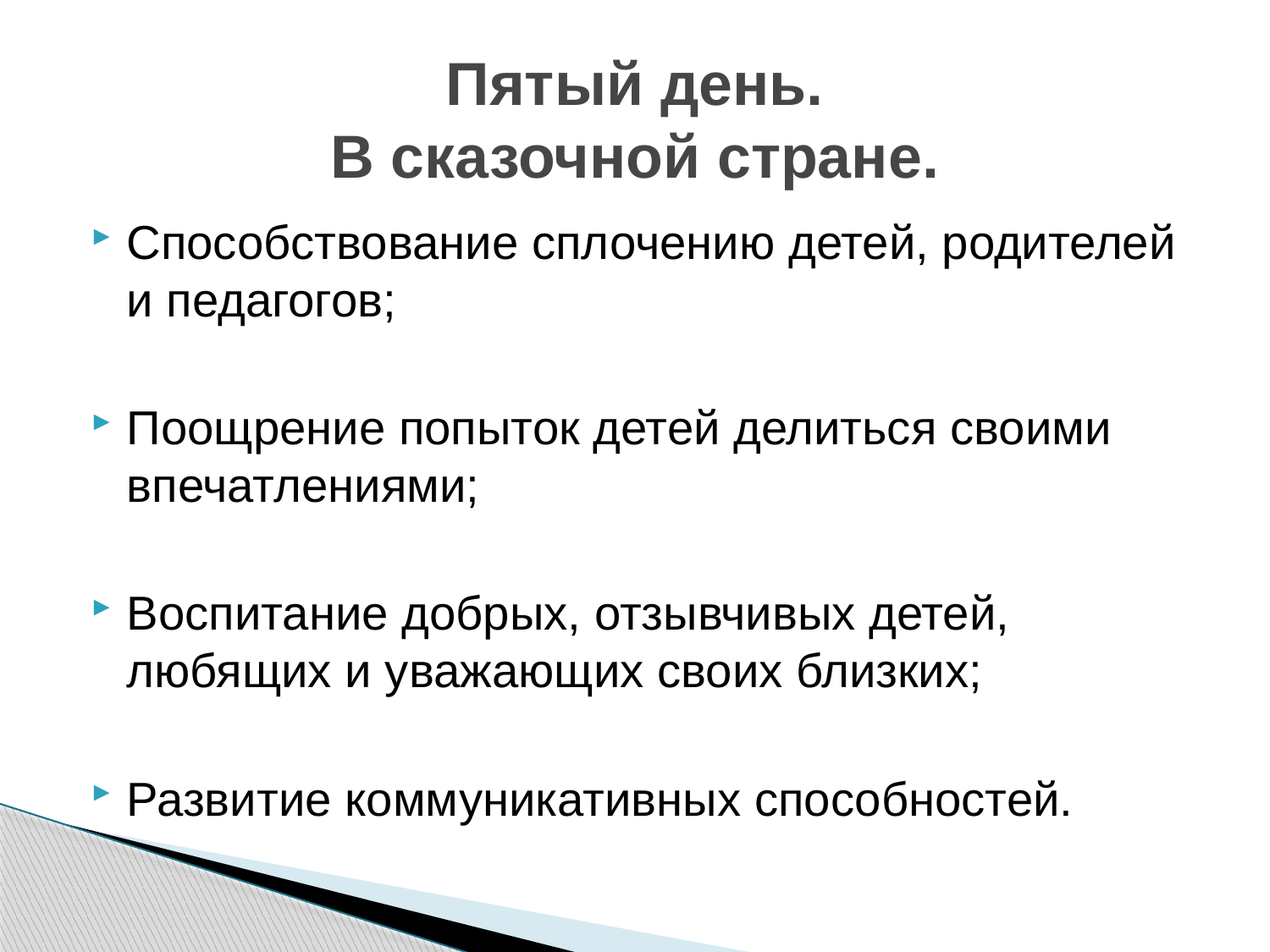

# Пятый день. В сказочной стране.
Способствование сплочению детей, родителей и педагогов;

Поощрение попыток детей делиться своими впечатлениями;

Воспитание добрых, отзывчивых детей, любящих и уважающих своих близких;

Развитие коммуникативных способностей.